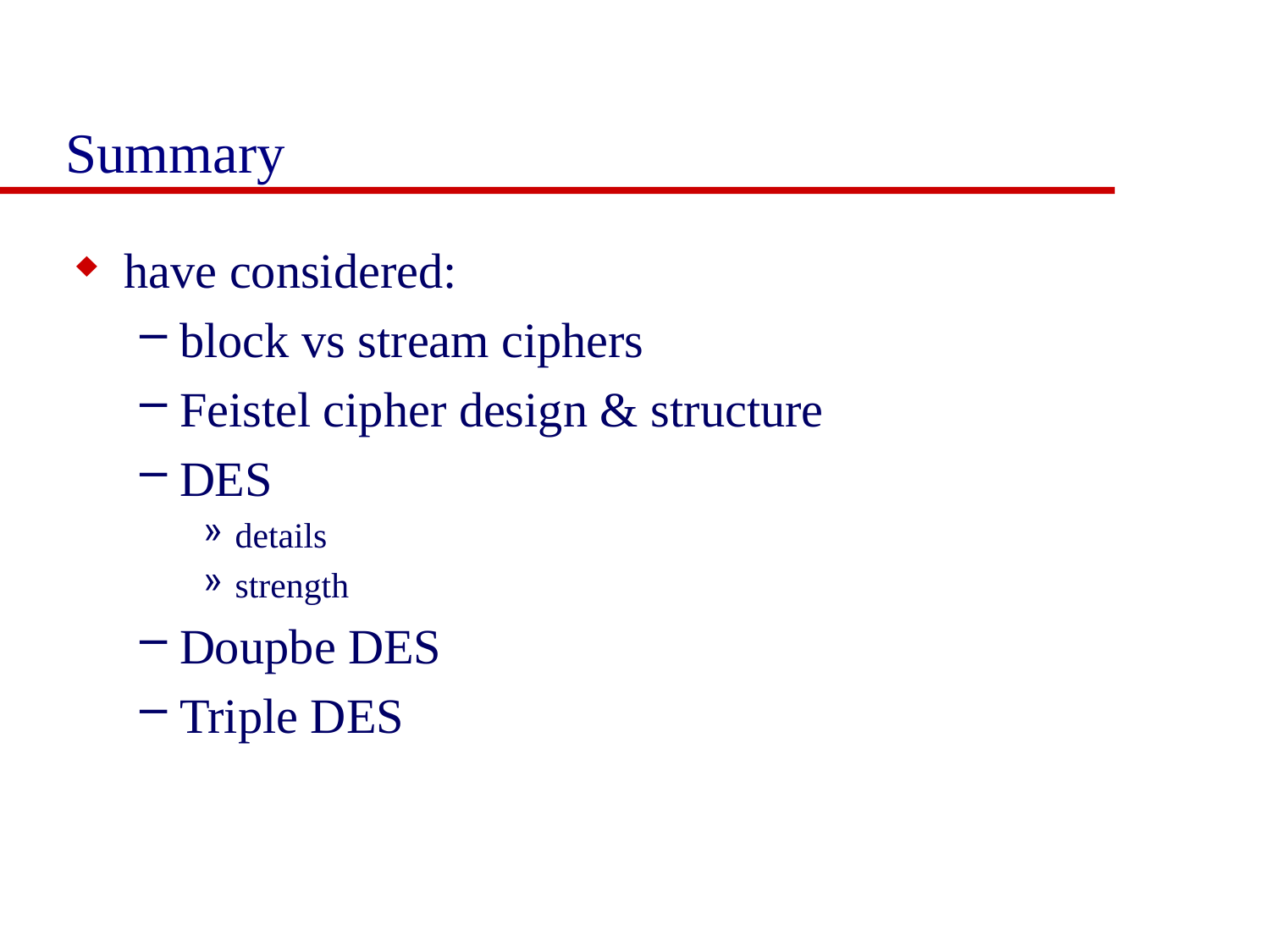

# Summary
have considered:
block vs stream ciphers
Feistel cipher design & structure
DES
details
strength
Doupbe DES
Triple DES